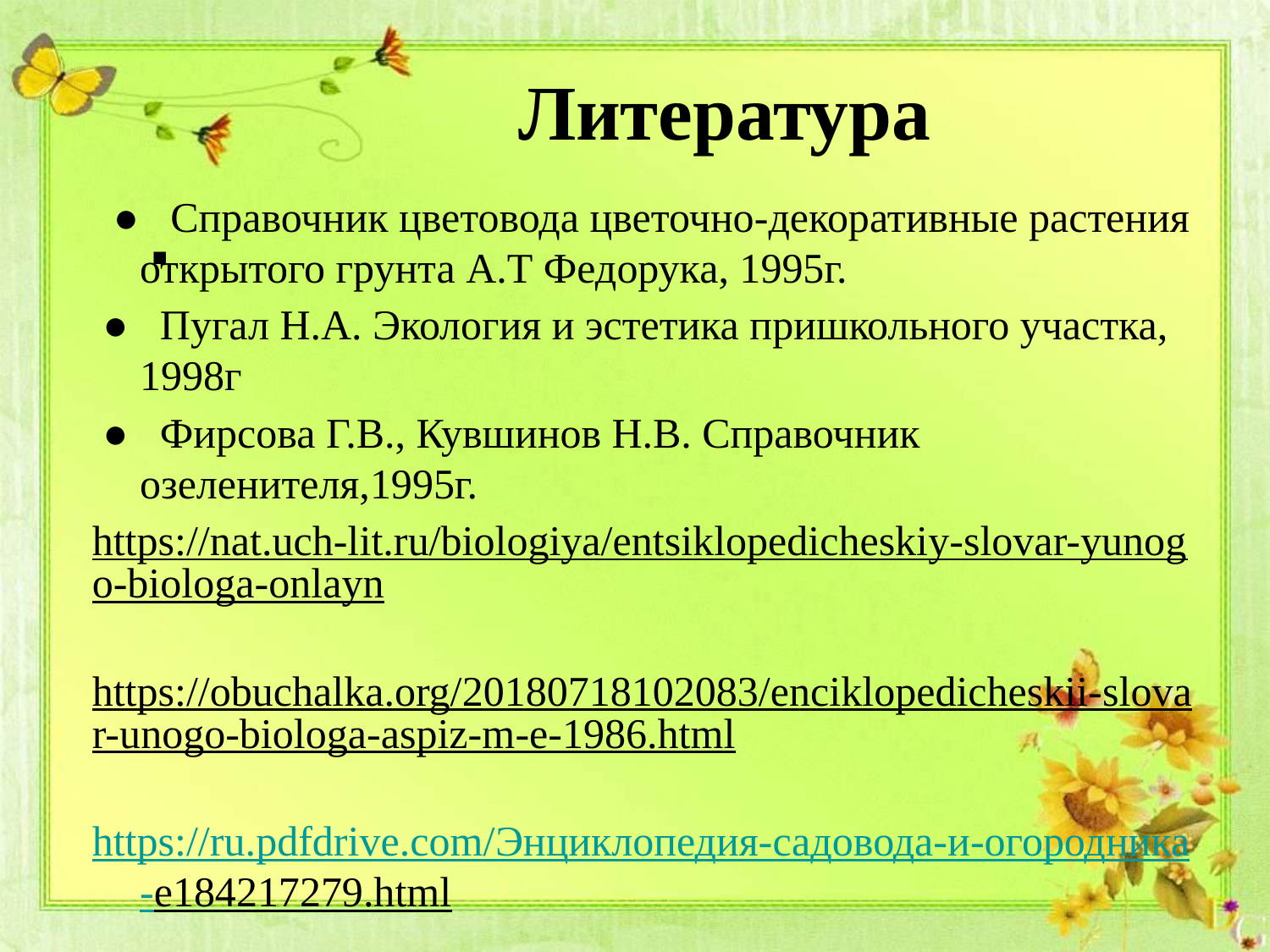

# Литература

  ●   Справочник цветовода цветочно-декоративные растения открытого грунта А.Т Федорука, 1995г.
 ●   Пугал Н.А. Экология и эстетика пришкольного участка, 1998г
 ●   Фирсова Г.В., Кувшинов Н.В. Справочник озеленителя,1995г.
https://nat.uch-lit.ru/biologiya/entsiklopedicheskiy-slovar-yunogo-biologa-onlayn
https://obuchalka.org/20180718102083/enciklopedicheskii-slovar-unogo-biologa-aspiz-m-e-1986.html
https://ru.pdfdrive.com/Энциклопедия-садовода-и-огородника-e184217279.html